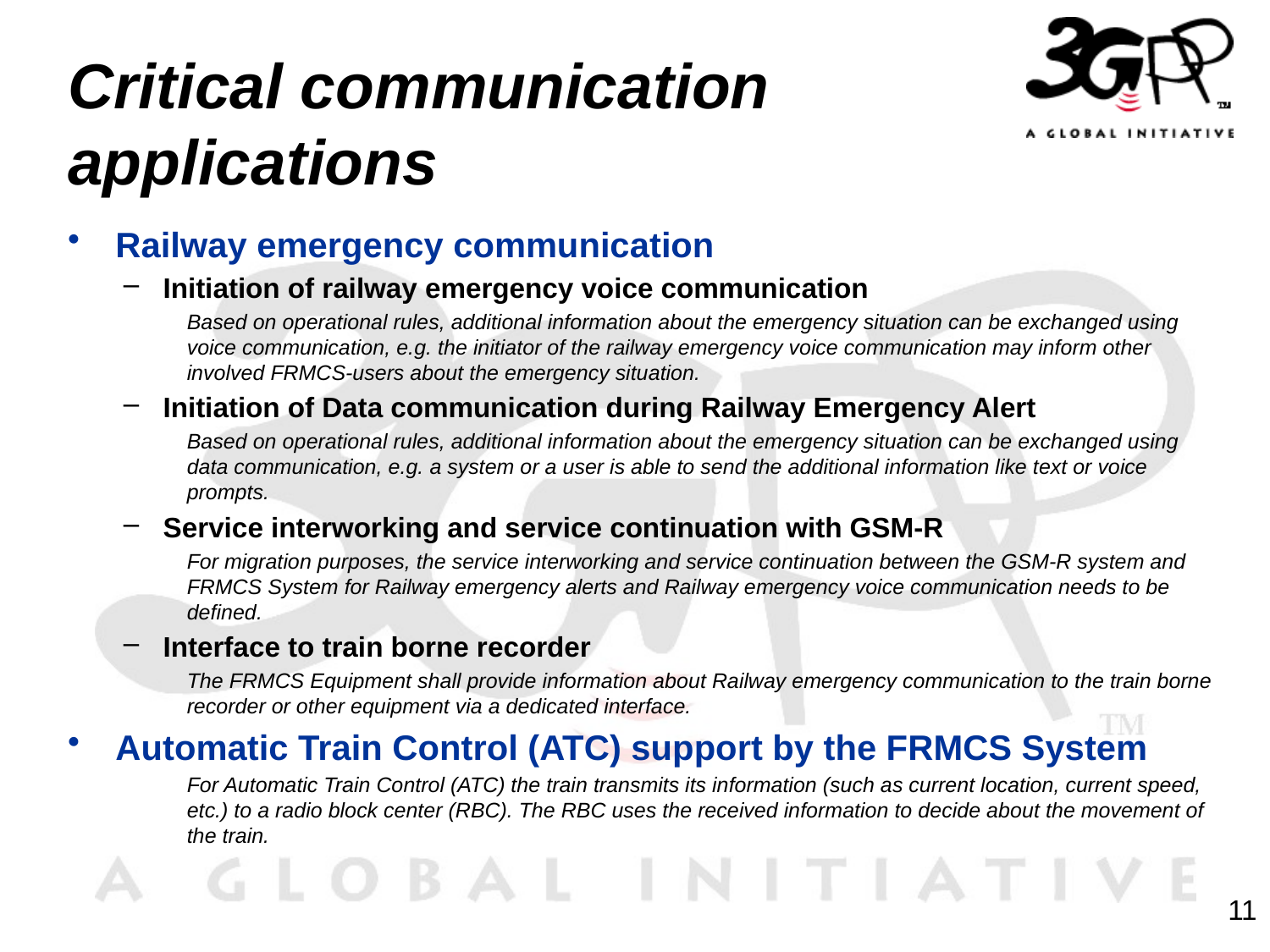

# Critical communication applications
Railway emergency communication
Initiation of railway emergency voice communication
Based on operational rules, additional information about the emergency situation can be exchanged using voice communication, e.g. the initiator of the railway emergency voice communication may inform other involved FRMCS-users about the emergency situation.
Initiation of Data communication during Railway Emergency Alert
Based on operational rules, additional information about the emergency situation can be exchanged using data communication, e.g. a system or a user is able to send the additional information like text or voice prompts.
Service interworking and service continuation with GSM-R
For migration purposes, the service interworking and service continuation between the GSM-R system and FRMCS System for Railway emergency alerts and Railway emergency voice communication needs to be defined.
Interface to train borne recorder
The FRMCS Equipment shall provide information about Railway emergency communication to the train borne recorder or other equipment via a dedicated interface.
Automatic Train Control (ATC) support by the FRMCS System
For Automatic Train Control (ATC) the train transmits its information (such as current location, current speed, etc.) to a radio block center (RBC). The RBC uses the received information to decide about the movement of the train.

11